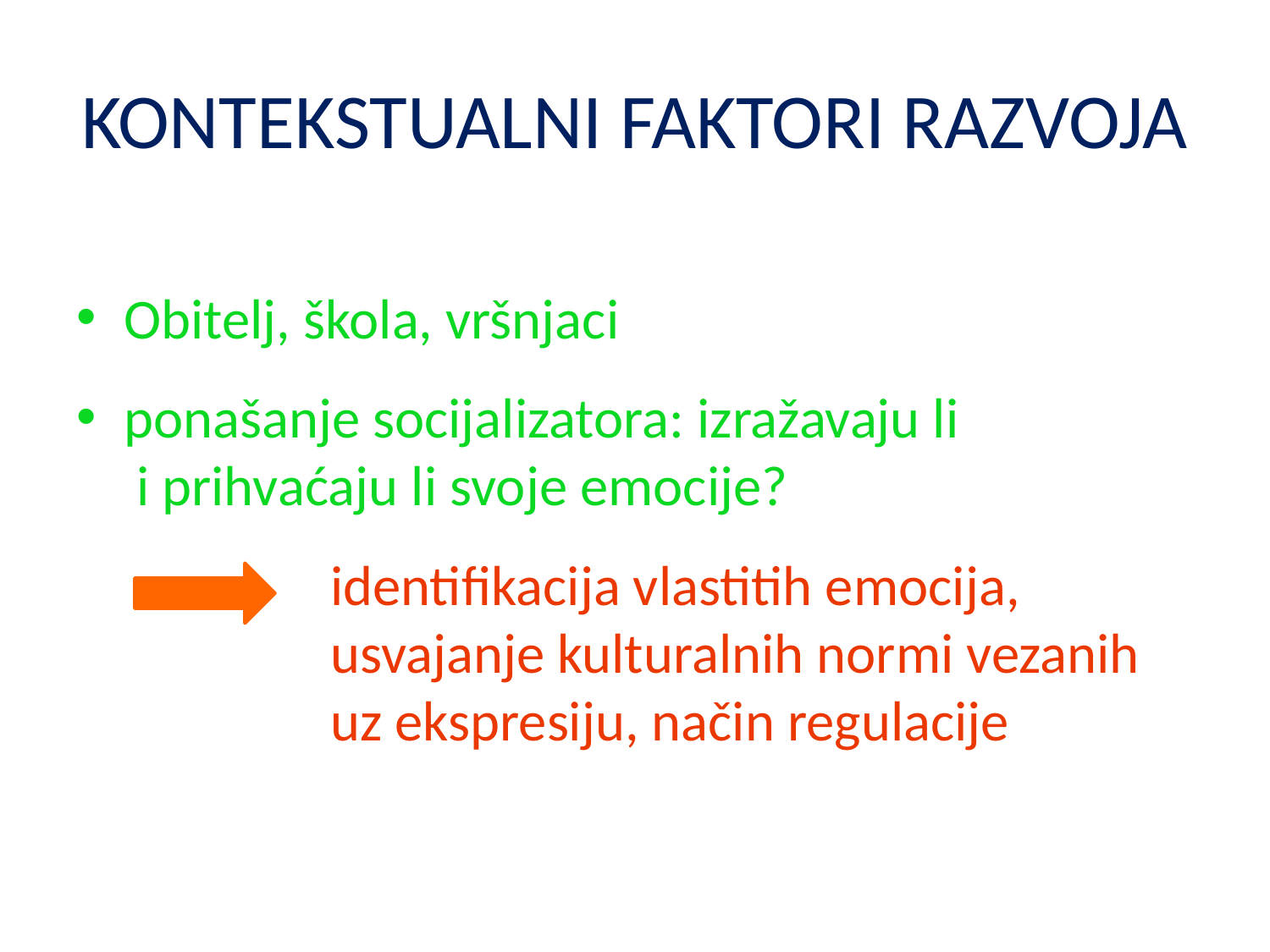

# KONTEKSTUALNI FAKTORI RAZVOJA
Obitelj, škola, vršnjaci
ponašanje socijalizatora: izražavaju li
 i prihvaćaju li svoje emocije?
		identifikacija vlastitih emocija, 			usvajanje kulturalnih normi vezanih 		uz ekspresiju, način regulacije